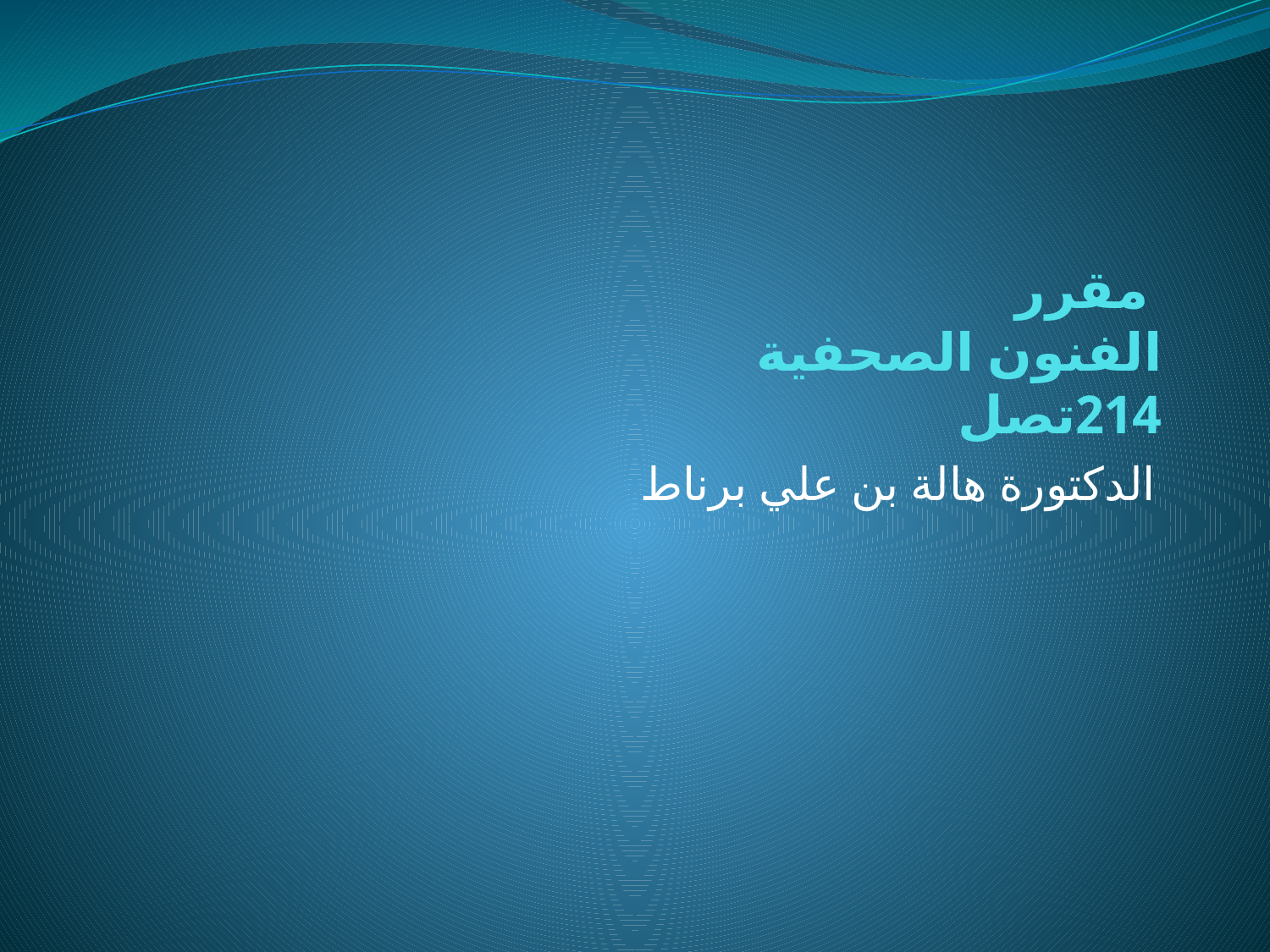

# مقرر الفنون الصحفية 214تصل
الدكتورة هالة بن علي برناط